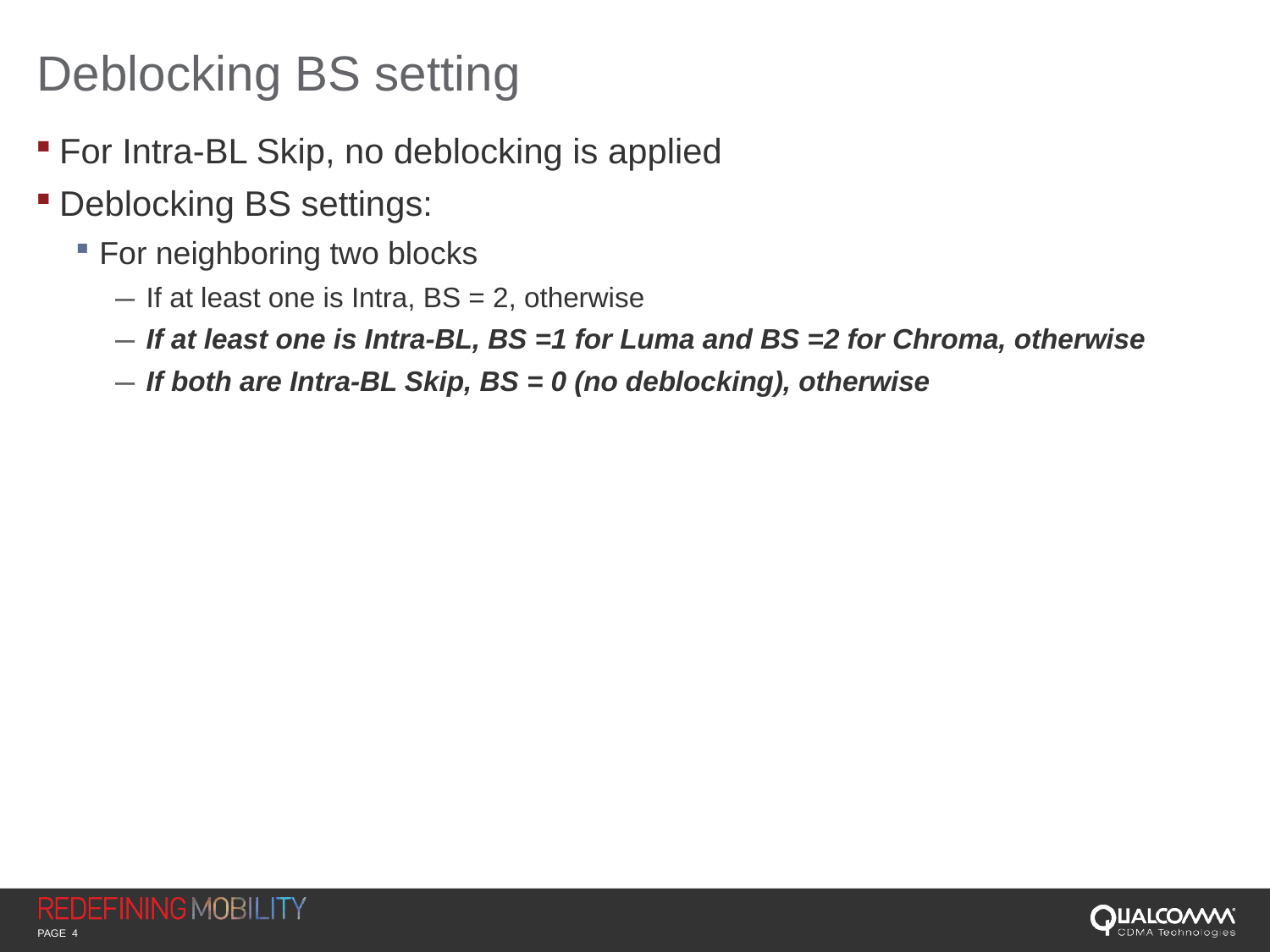

# Deblocking BS setting
For Intra-BL Skip, no deblocking is applied
Deblocking BS settings:
For neighboring two blocks
If at least one is Intra, BS = 2, otherwise
If at least one is Intra-BL, BS =1 for Luma and BS =2 for Chroma, otherwise
If both are Intra-BL Skip, BS = 0 (no deblocking), otherwise